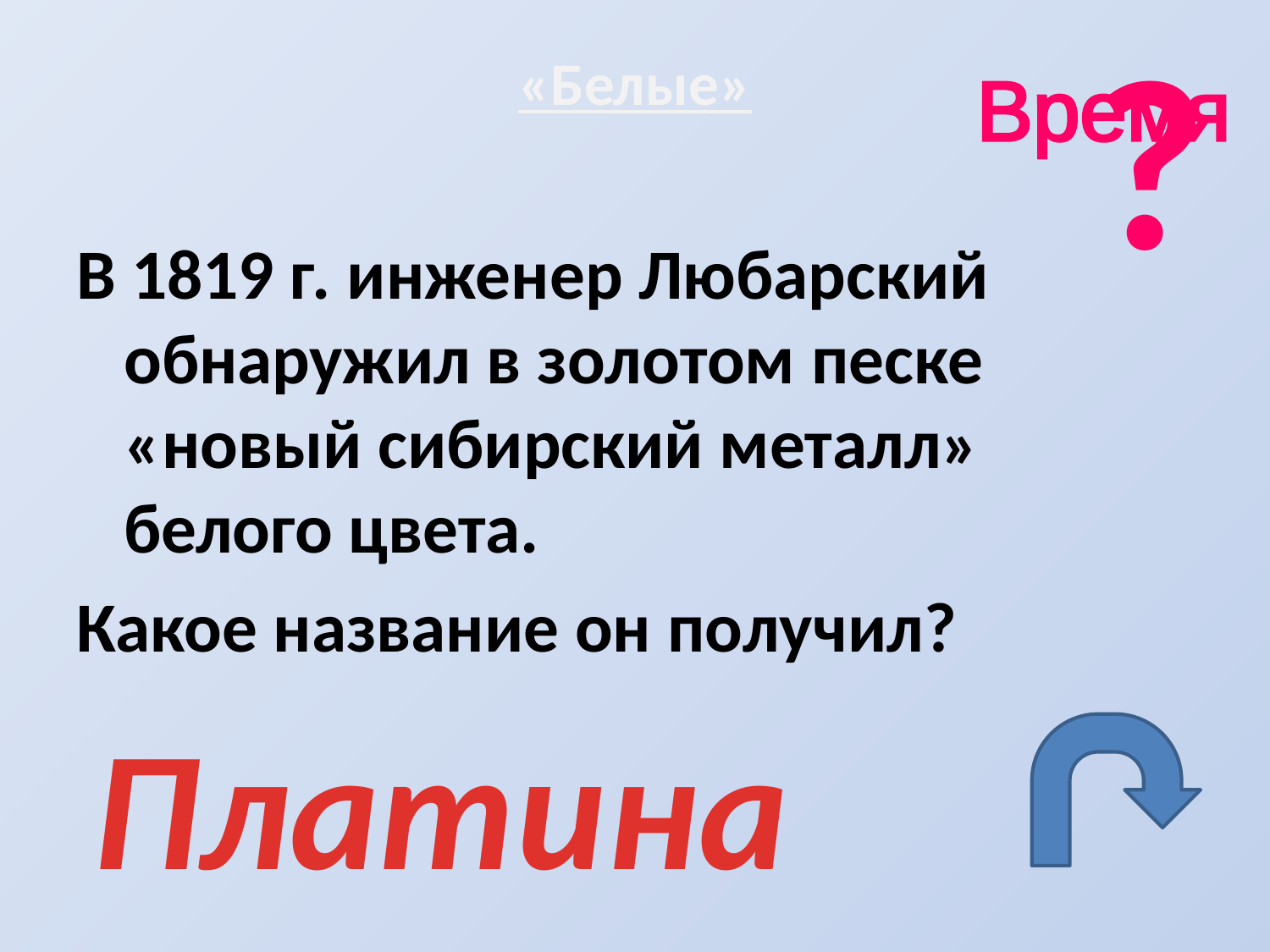

?
# «Белые»
Время
В 1819 г. инженер Любарский обнаружил в золотом песке «новый сибирский металл» белого цвета.
Какое название он получил?

Платина